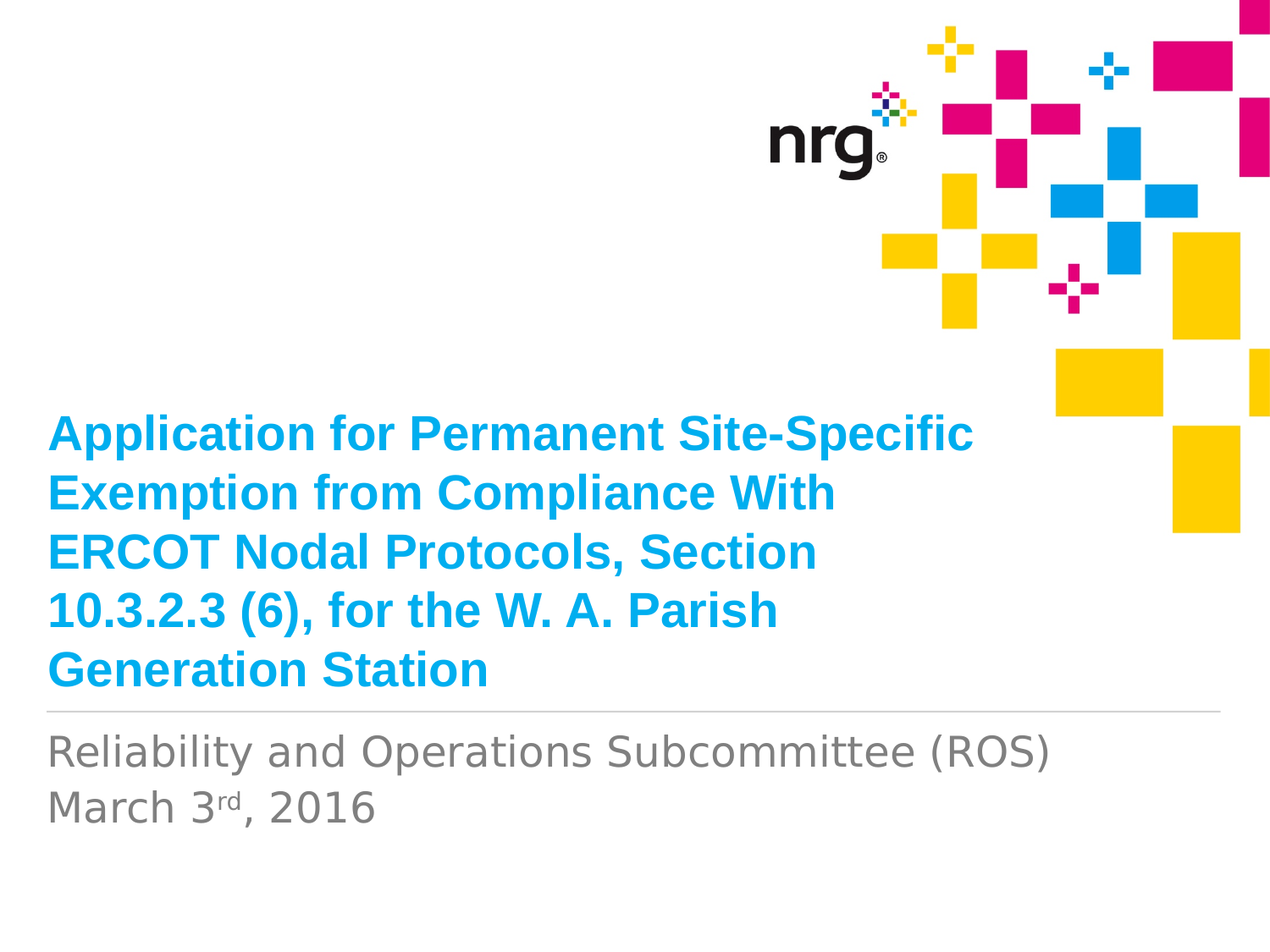

Application for Permanent Site-Specific Exemption from Compliance With ERCOT Nodal Protocols, Section 10.3.2.3 (6), for the W. A. Parish Generation Station
Reliability and Operations Subcommittee (ROS) March 3rd, 2016